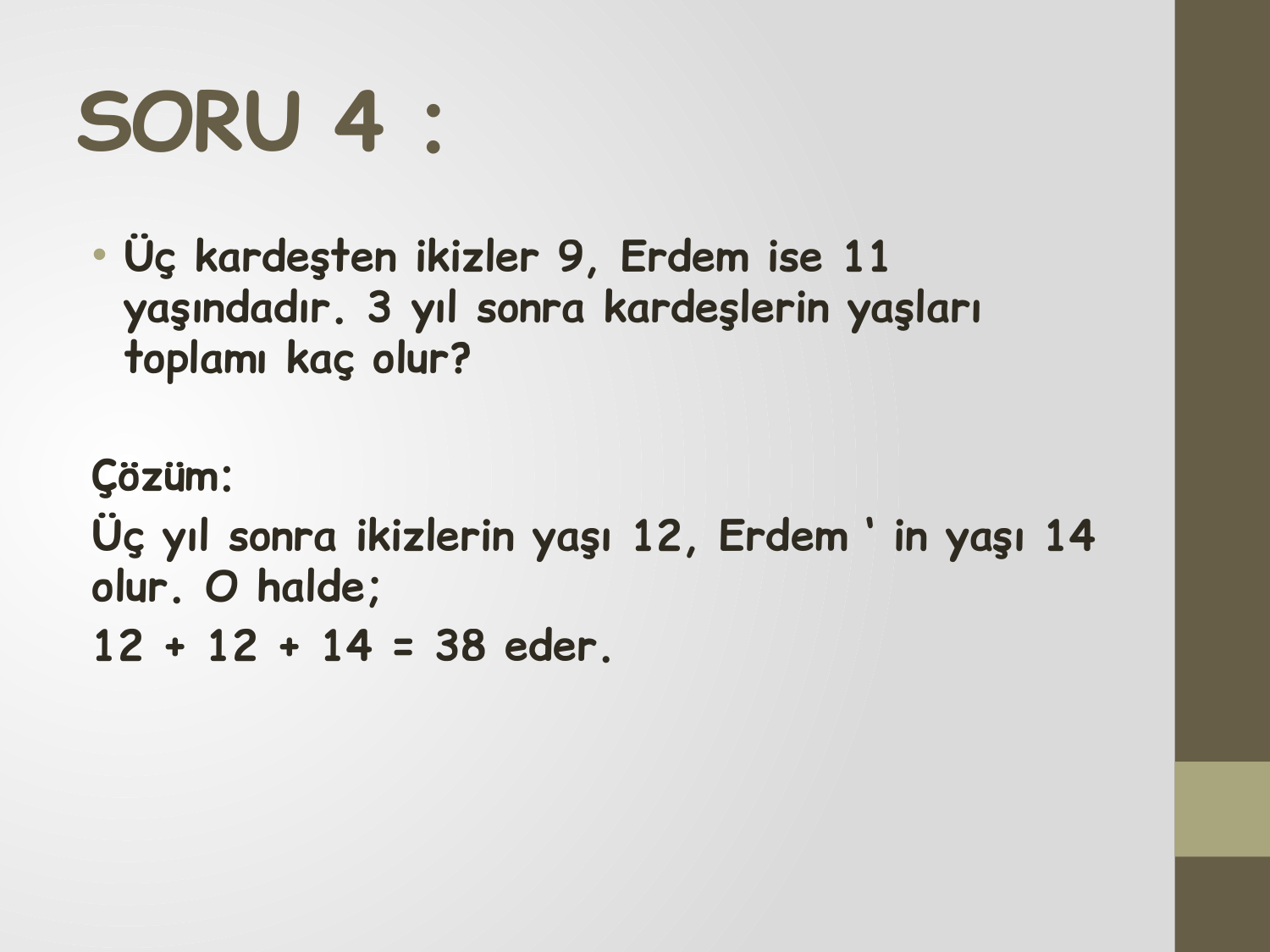

# SORU 4 :
Üç kardeşten ikizler 9, Erdem ise 11 yaşındadır. 3 yıl sonra kardeşlerin yaşları toplamı kaç olur?

Çözüm:
Üç yıl sonra ikizlerin yaşı 12, Erdem ‘ in yaşı 14 olur. O halde;
12 + 12 + 14 = 38 eder.